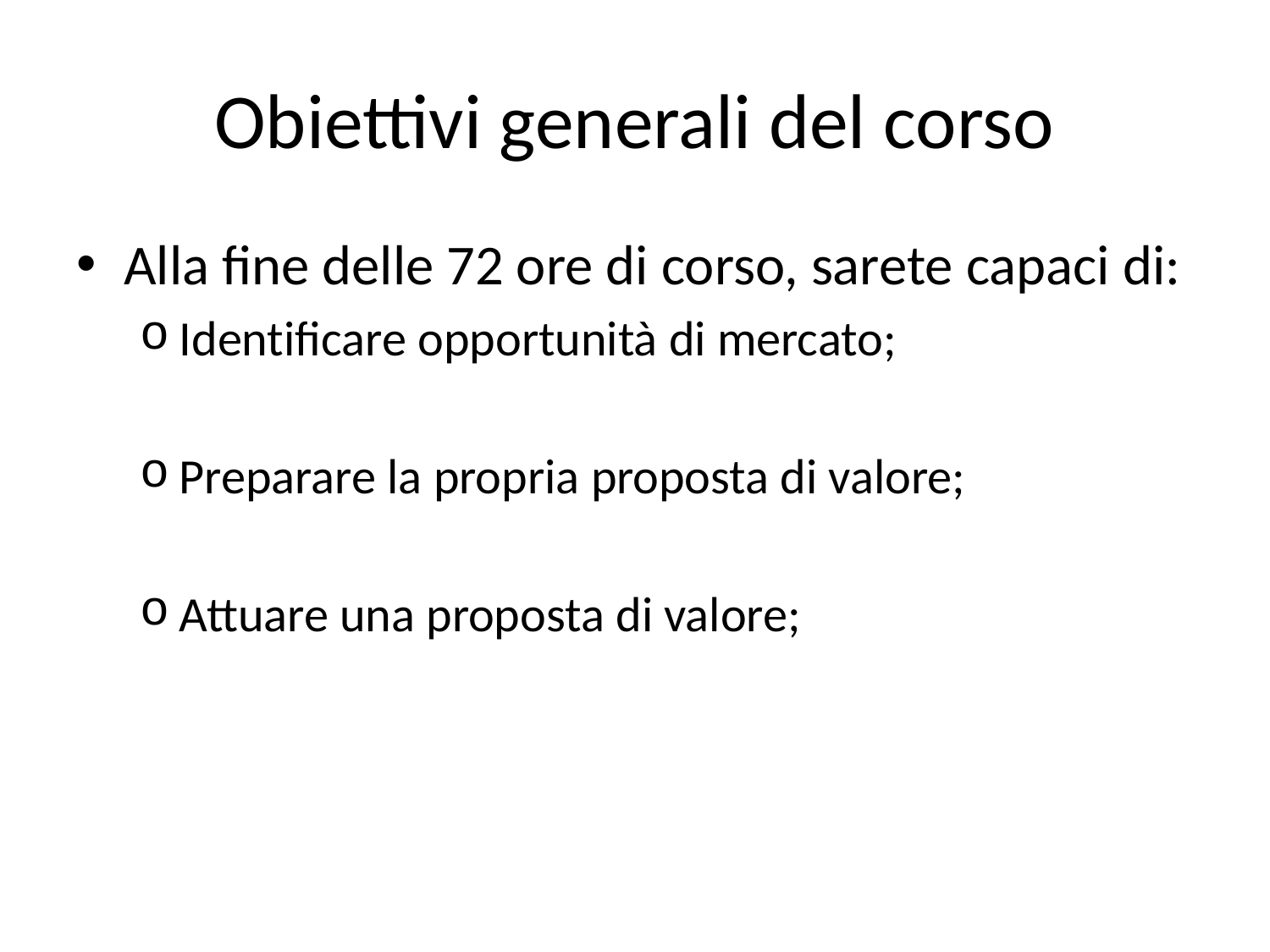

# Obiettivi generali del corso
Alla fine delle 72 ore di corso, sarete capaci di:
Identificare opportunità di mercato;

Preparare la propria proposta di valore;

Attuare una proposta di valore;